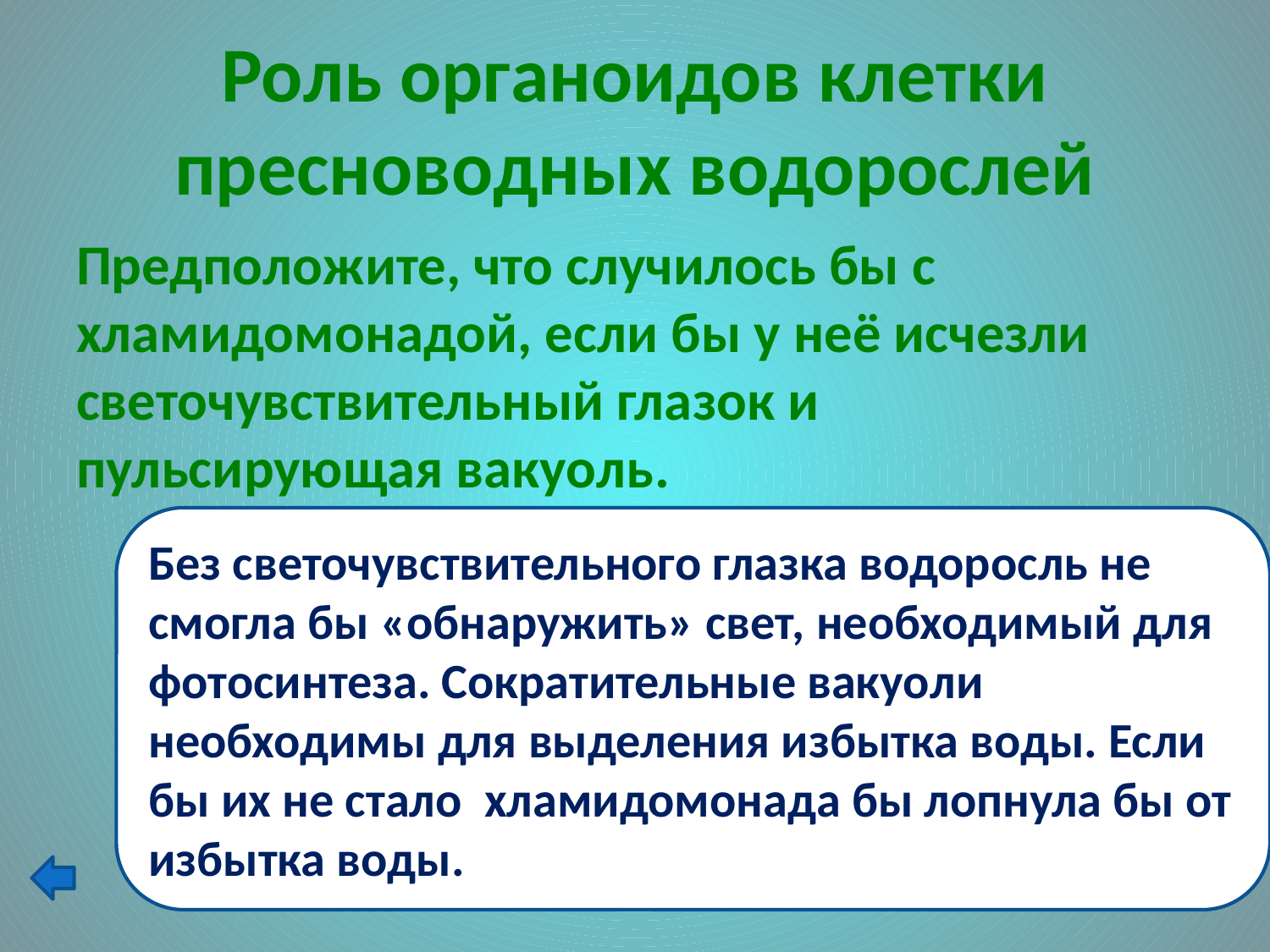

# Роль органоидов клетки пресноводных водорослей
Предположите, что случилось бы с  хламидомонадой, если бы у неё исчезли светочувствительный глазок и пульсирующая вакуоль.
Без светочувствительного глазка водоросль не смогла бы «обнаружить» свет, необходимый для  фотосинтеза. Сократительные вакуоли необходимы для выделения избытка воды. Если бы их не стало  хламидомонада бы лопнула бы от избытка воды.